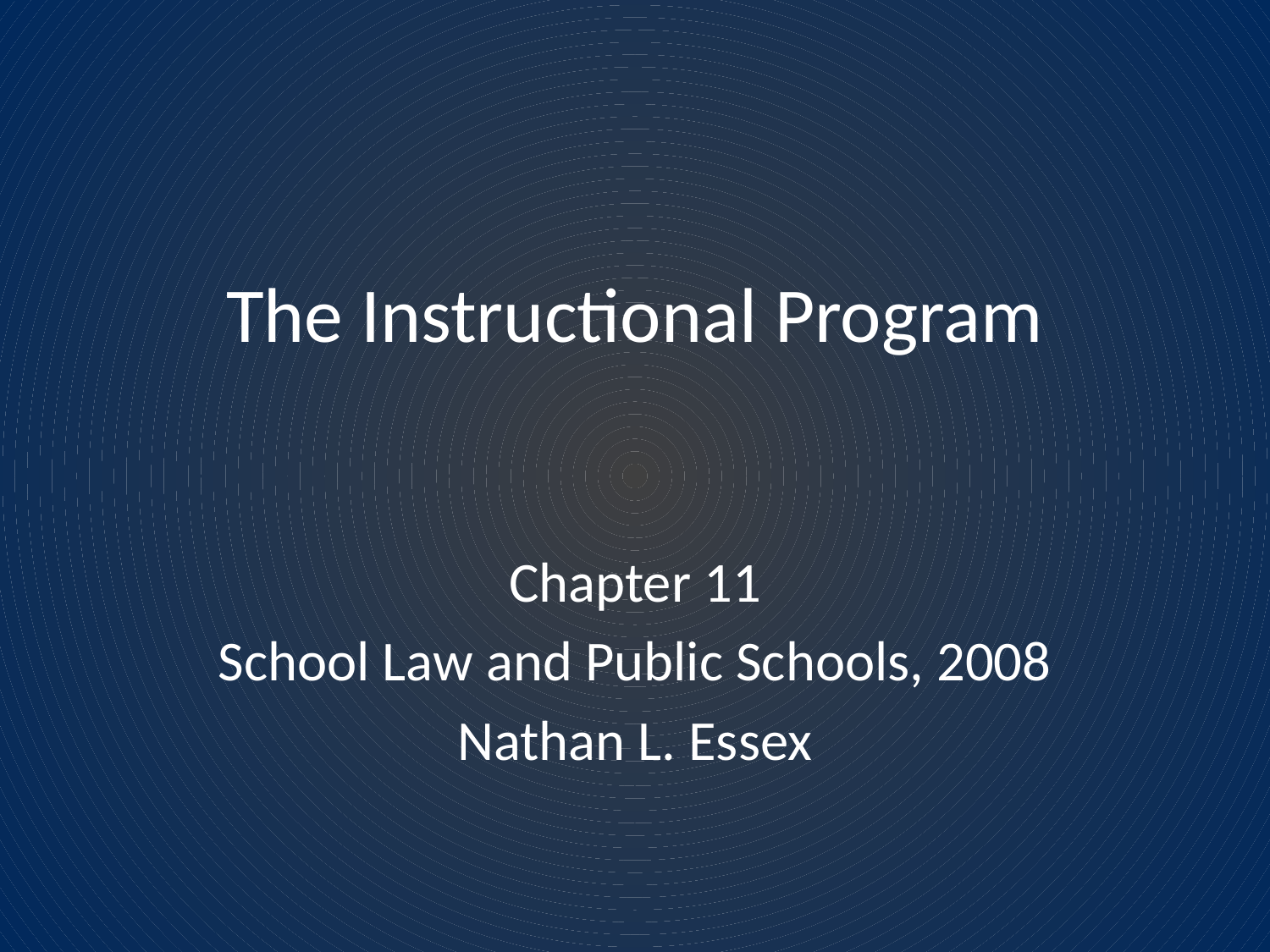

# The Instructional Program
Chapter 11
School Law and Public Schools, 2008
Nathan L. Essex